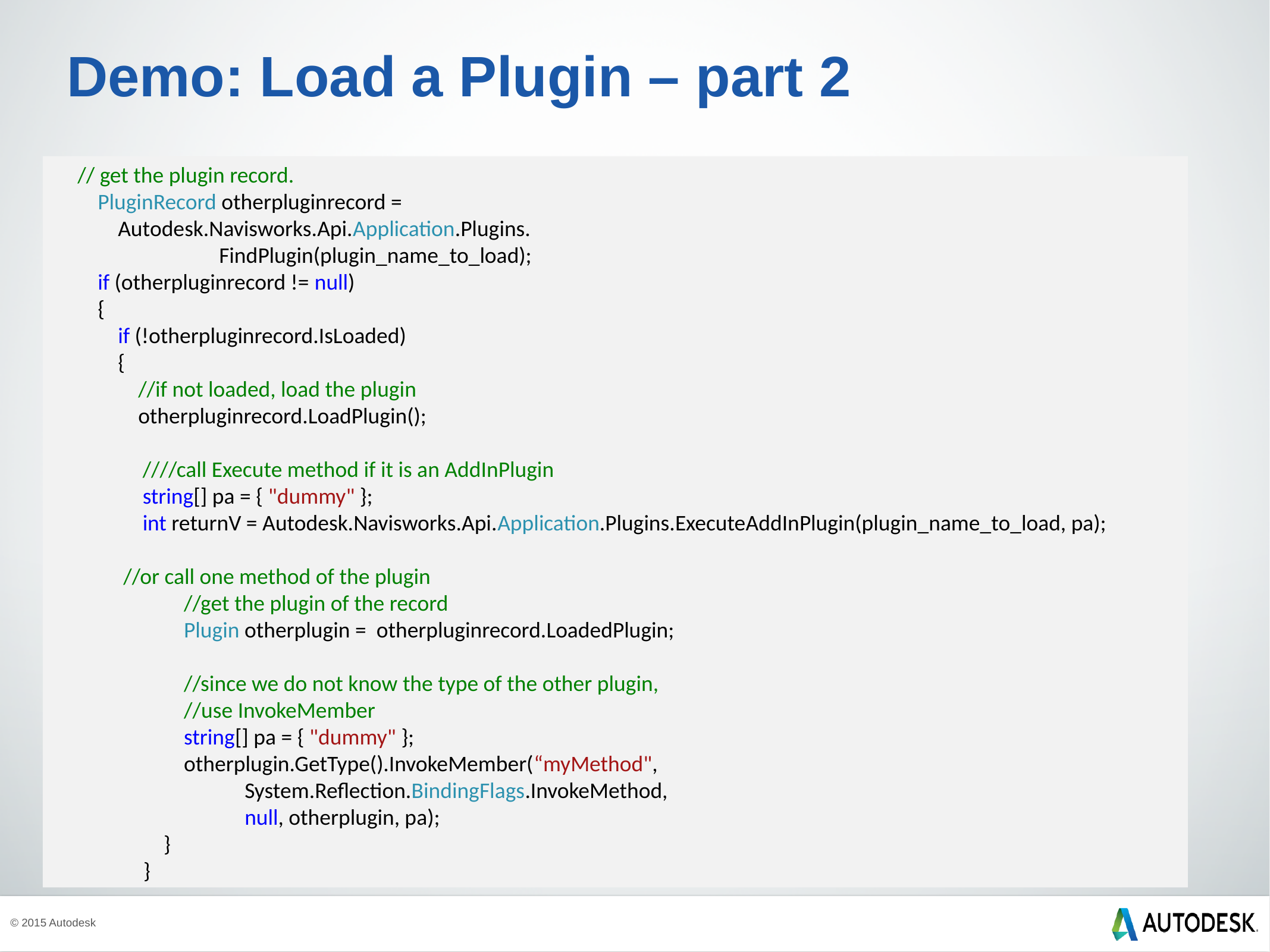

# Demo: Load a Plugin – part 2
// get the plugin record.
    PluginRecord otherpluginrecord =
        Autodesk.Navisworks.Api.Application.Plugins.
                            FindPlugin(plugin_name_to_load);
    if (otherpluginrecord != null)
    {
        if (!otherpluginrecord.IsLoaded)
        {
            //if not loaded, load the plugin
            otherpluginrecord.LoadPlugin();

////call Execute method if it is an AddInPlugin
string[] pa = { "dummy" };
int returnV = Autodesk.Navisworks.Api.Application.Plugins.ExecuteAddInPlugin(plugin_name_to_load, pa);

//or call one method of the plugin
            //get the plugin of the record
            Plugin otherplugin =  otherpluginrecord.LoadedPlugin;

            //since we do not know the type of the other plugin,
            //use InvokeMember
            string[] pa = { "dummy" };
            otherplugin.GetType().InvokeMember(“myMethod",
                        System.Reflection.BindingFlags.InvokeMethod,
                        null, otherplugin, pa);
        }
    }